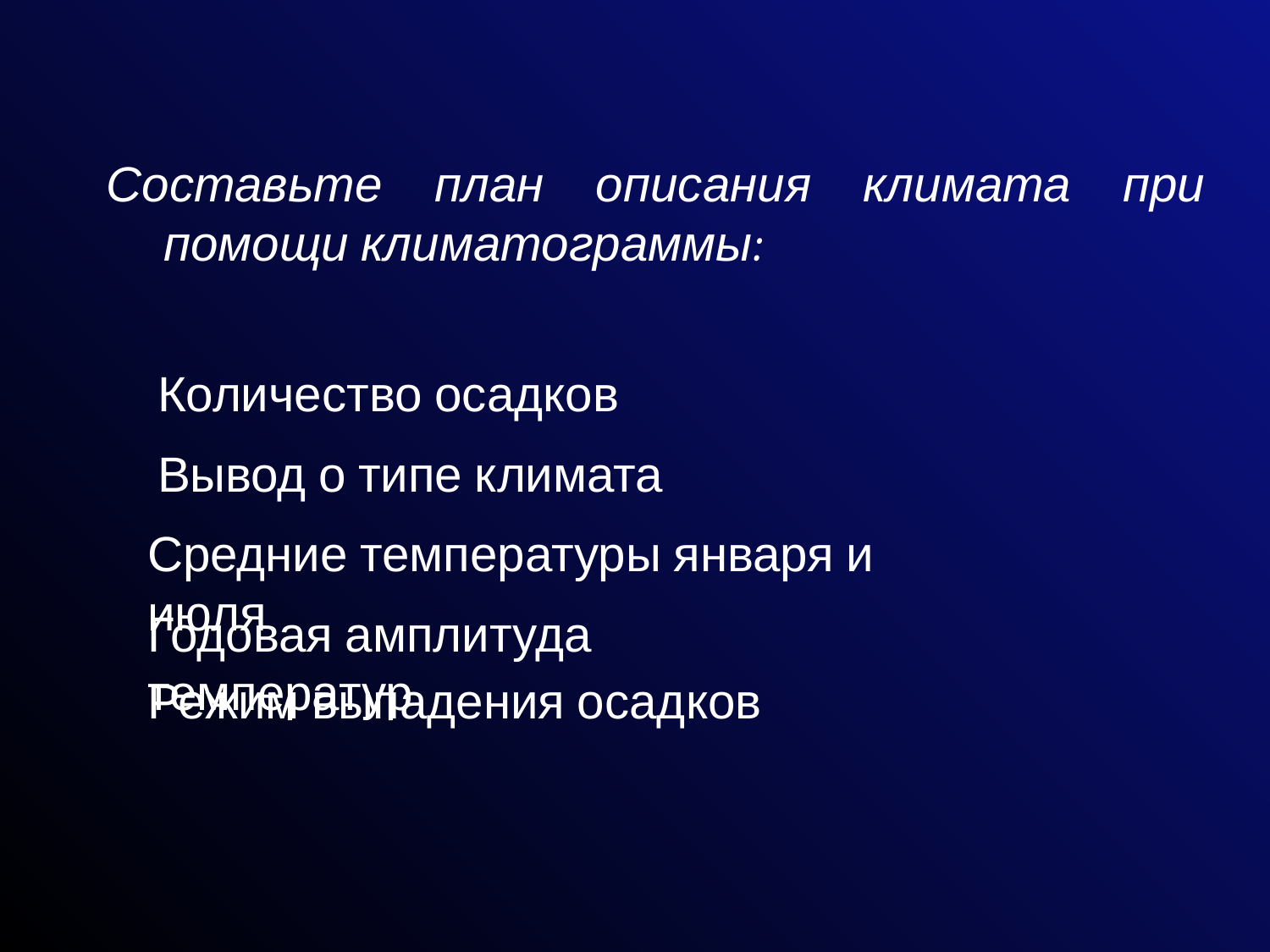

Составьте план описания климата при помощи климатограммы:
Количество осадков
Вывод о типе климата
Средние температуры января и июля
Годовая амплитуда температур
Режим выпадения осадков